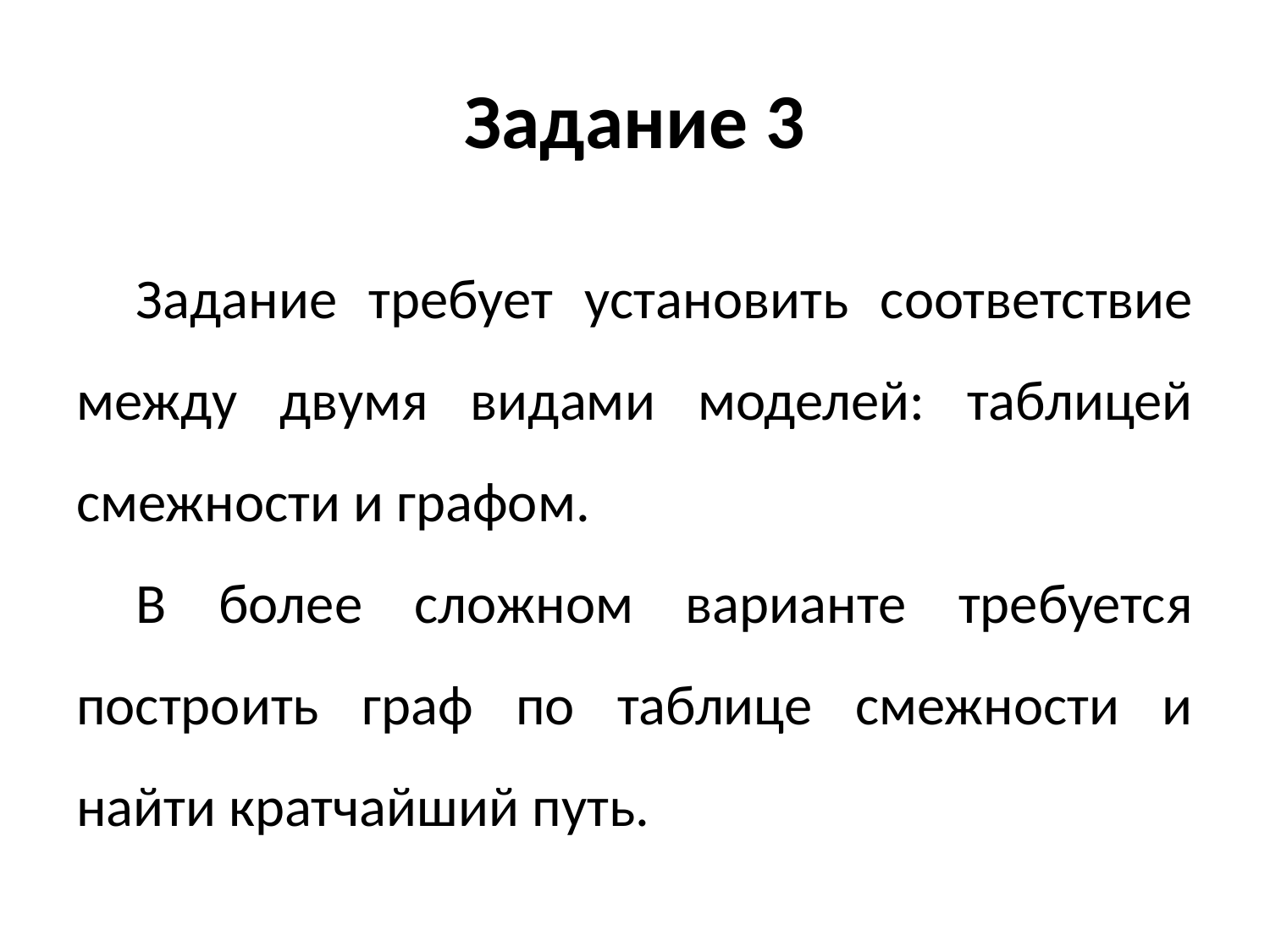

# Задание 3
Задание требует установить соответствие между двумя видами моделей: таблицей смежности и графом.
В более сложном варианте требуется построить граф по таблице смежности и найти кратчайший путь.